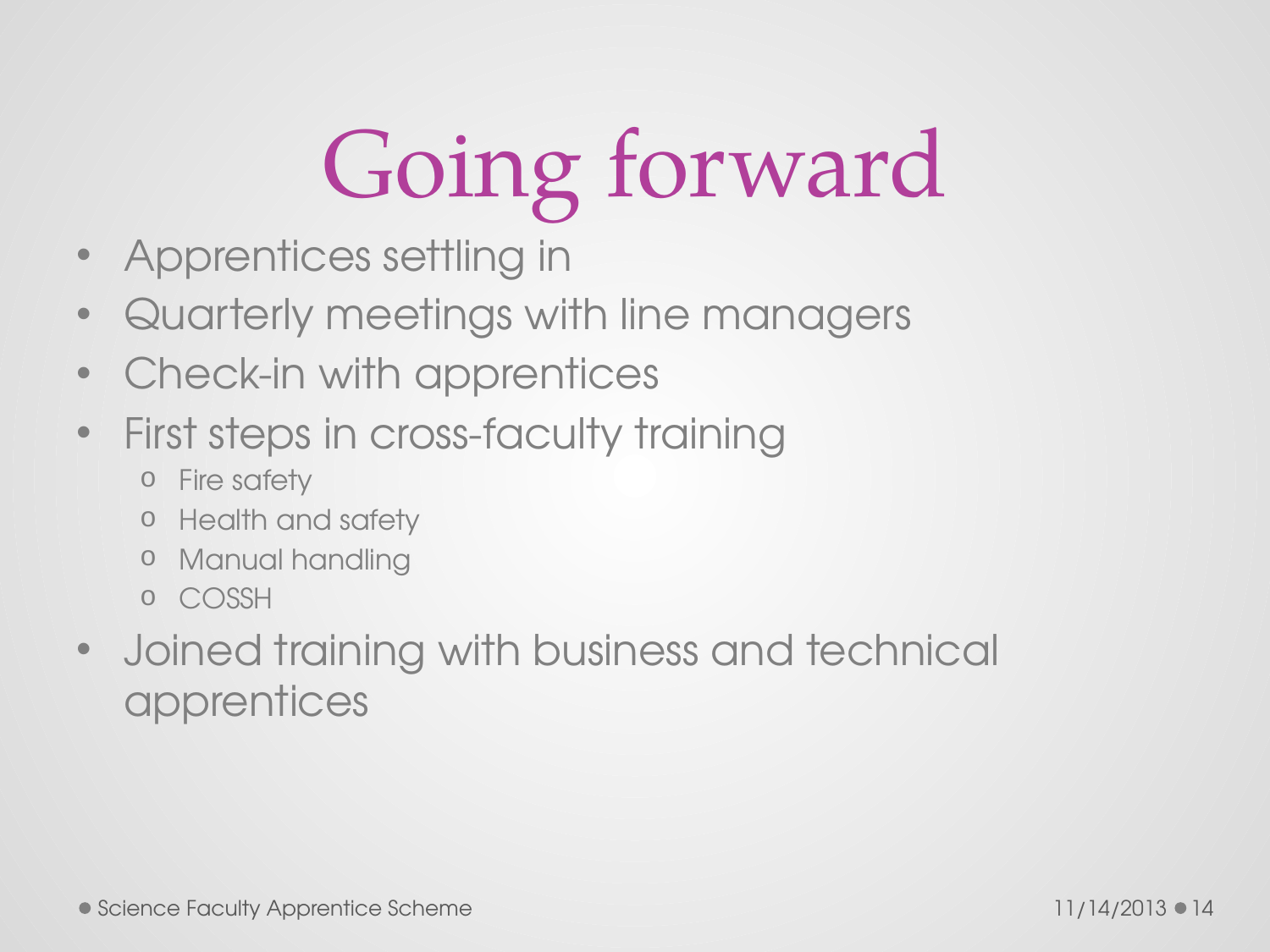

# Going forward
Apprentices settling in
Quarterly meetings with line managers
Check-in with apprentices
First steps in cross-faculty training
Fire safety
Health and safety
Manual handling
COSSH
Joined training with business and technical apprentices

Science Faculty Apprentice Scheme
11/14/2013
14